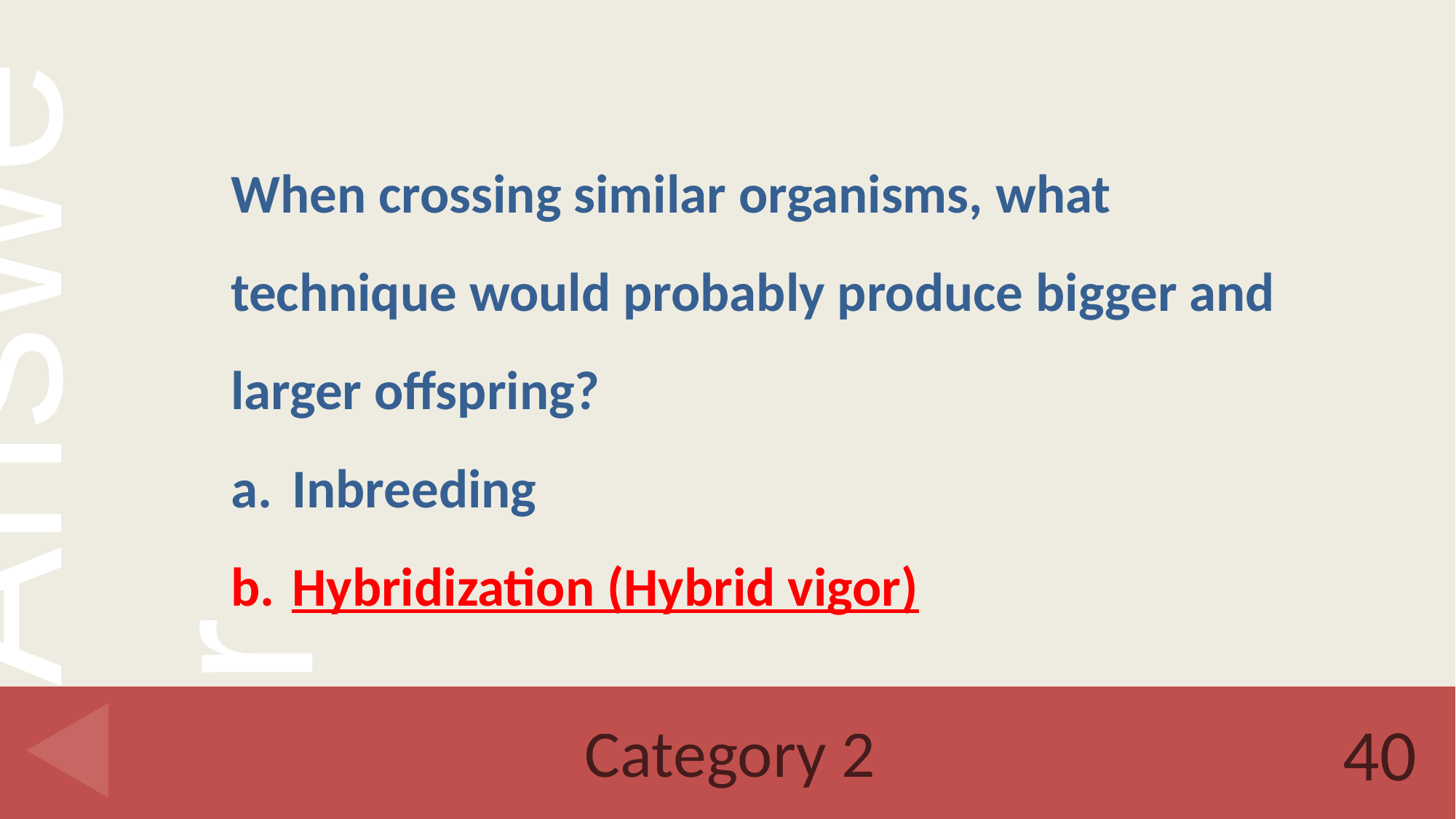

When crossing similar organisms, what technique would probably produce bigger and larger offspring?
Inbreeding
Hybridization (Hybrid vigor)
# Category 2
40